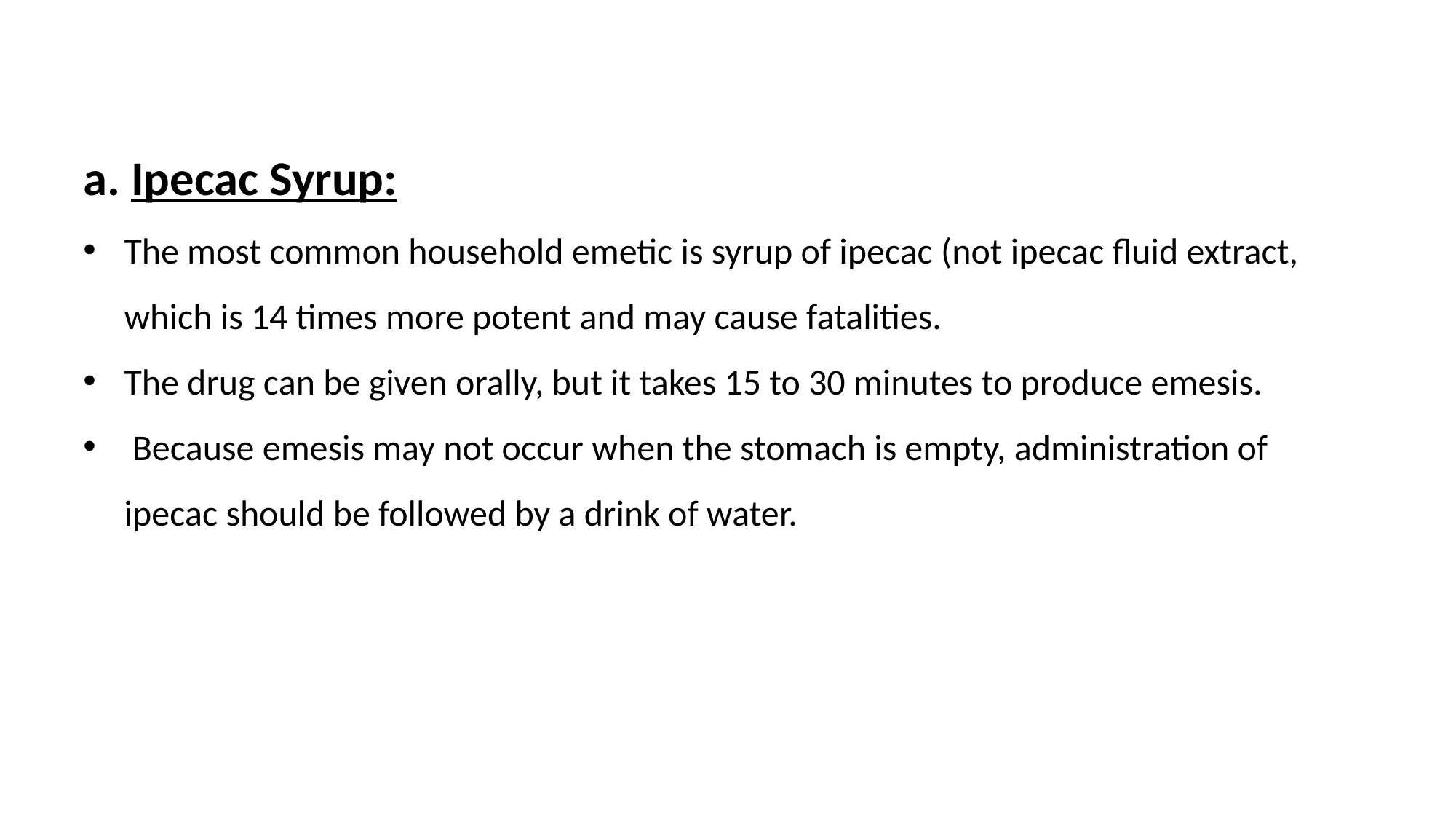

a. Ipecac Syrup:
The most common household emetic is syrup of ipecac (not ipecac fluid extract, which is 14 times more potent and may cause fatalities.
The drug can be given orally, but it takes 15 to 30 minutes to produce emesis.
 Because emesis may not occur when the stomach is empty, administration of ipecac should be followed by a drink of water.